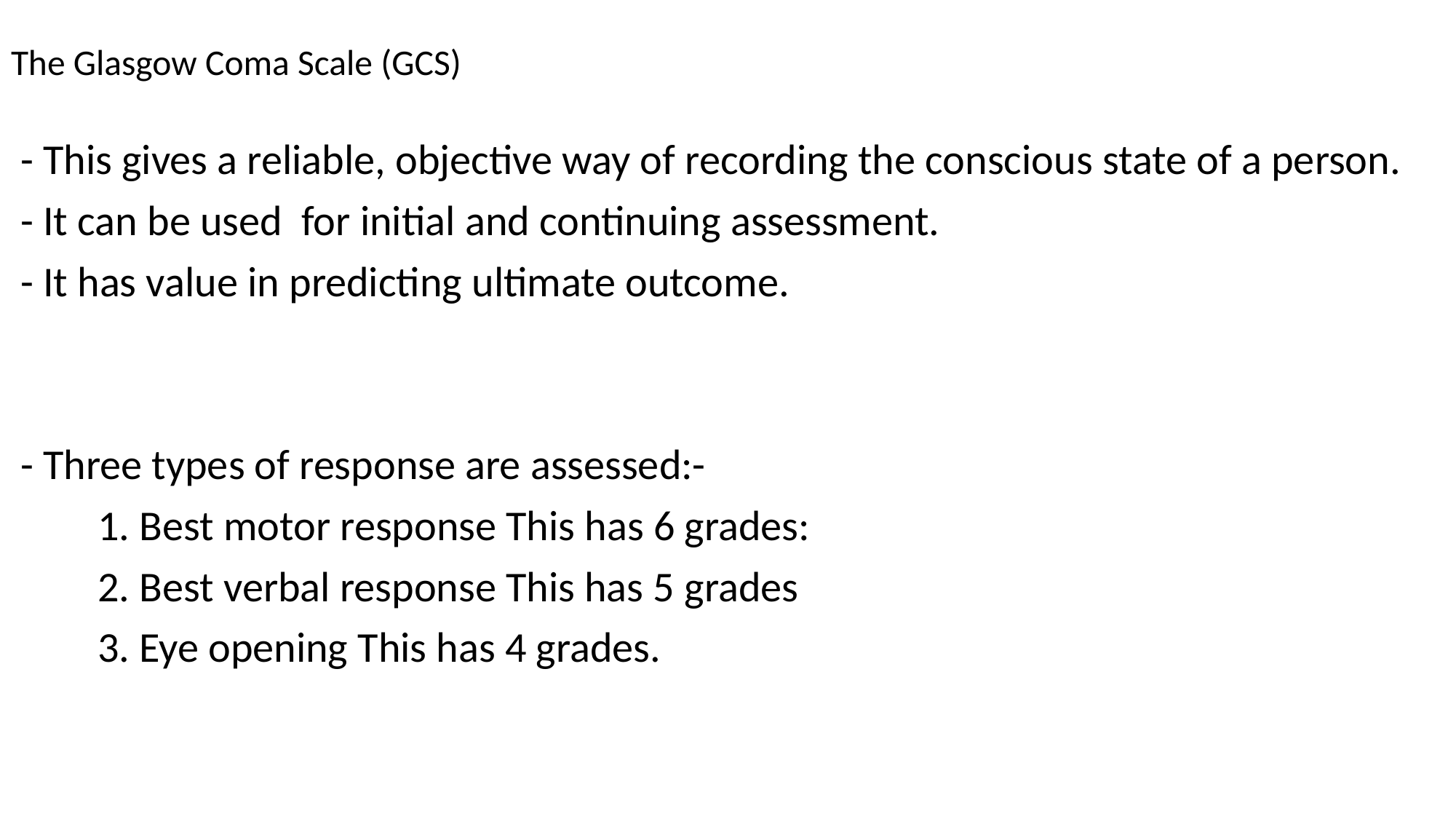

# The Glasgow Coma Scale (GCS)
 - This gives a reliable, objective way of recording the conscious state of a person.
 - It can be used  for initial and continuing assessment.
 - It has value in predicting ultimate outcome.

 - Three types of response are assessed:-
         1. Best motor response This has 6 grades:
         2. Best verbal response This has 5 grades
         3. Eye opening This has 4 grades.